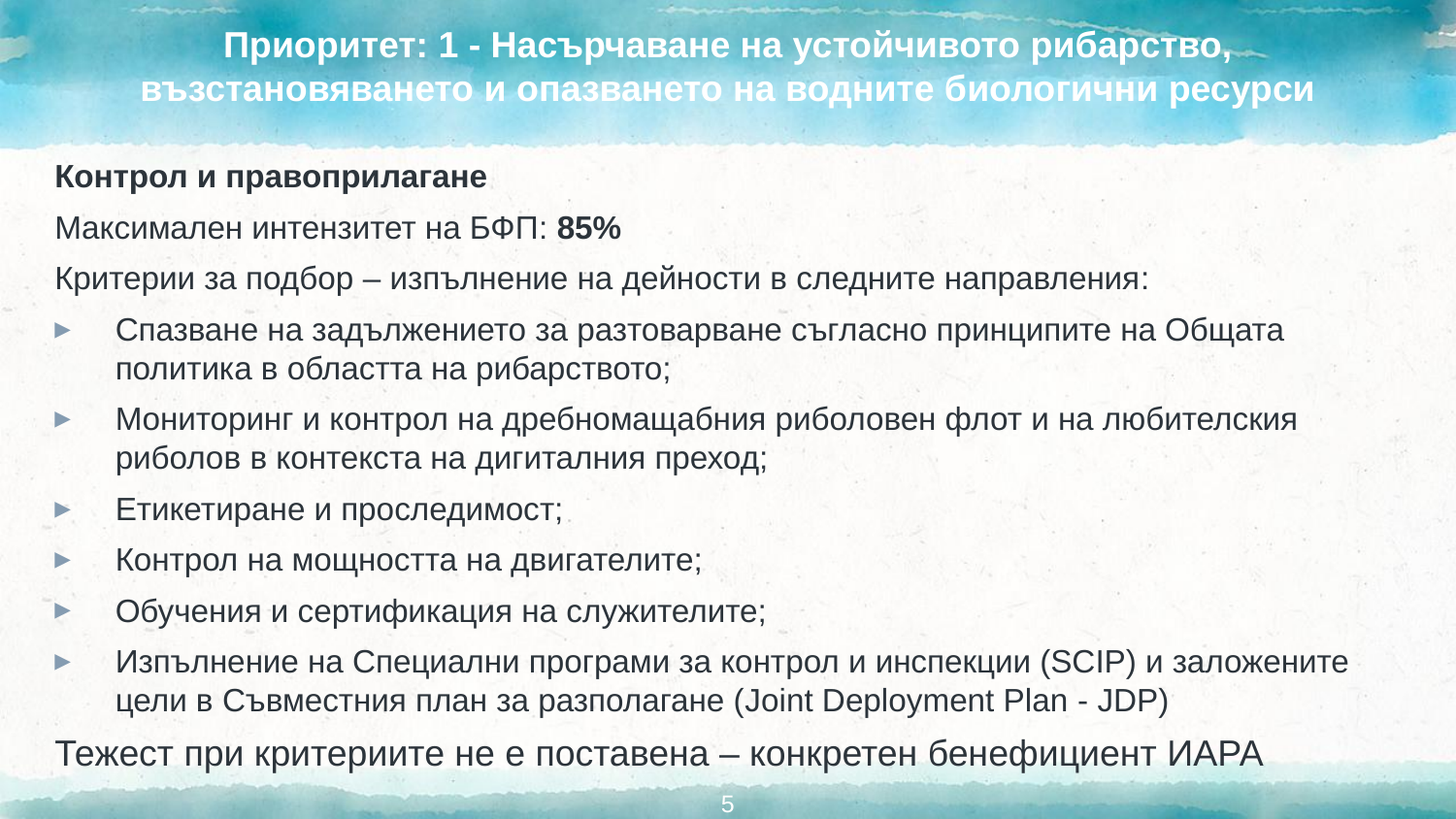

# Приоритет: 1 - Насърчаване на устойчивото рибарство, възстановяването и опазването на водните биологични ресурси
Контрол и правоприлагане
Максимален интензитет на БФП: 85%
Критерии за подбор – изпълнение на дейности в следните направления:
Спазване на задължението за разтоварване съгласно принципите на Общата политика в областта на рибарството;
Мониторинг и контрол на дребномащабния риболовен флот и на любителския риболов в контекста на дигиталния преход;
Етикетиране и проследимост;
Контрол на мощността на двигателите;
Обучения и сертификация на служителите;
Изпълнение на Специални програми за контрол и инспекции (SCIP) и заложените цели в Съвместния план за разполагане (Joint Deployment Plan - JDP)
Тежест при критериите не е поставена – конкретен бенефициент ИАРА
5